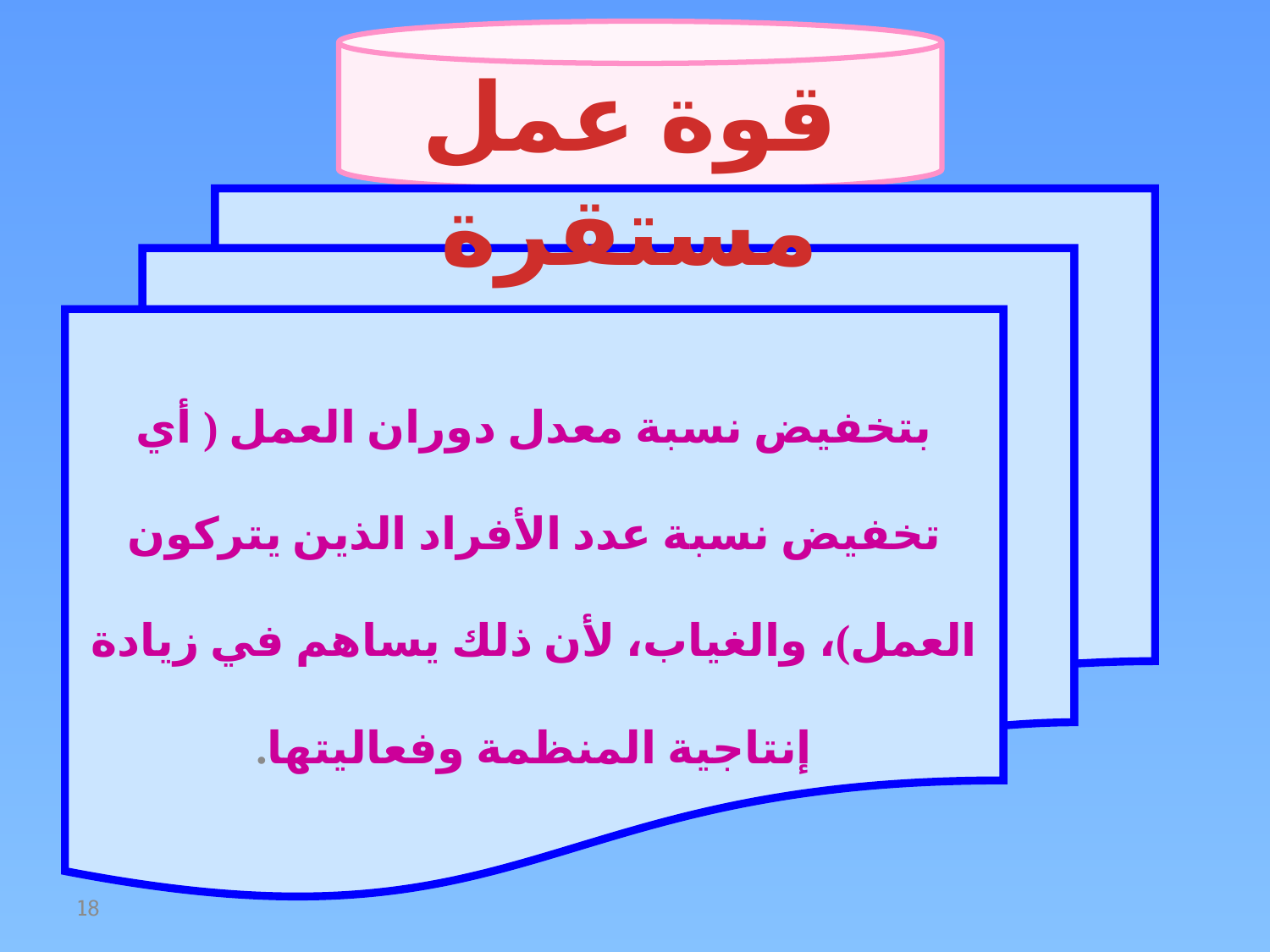

قوة عمل مستقرة

بتخفيض نسبة معدل دوران العمل ( أي تخفيض نسبة عدد الأفراد الذين يتركون العمل)، والغياب، لأن ذلك يساهم في زيادة إنتاجية المنظمة وفعاليتها.

18